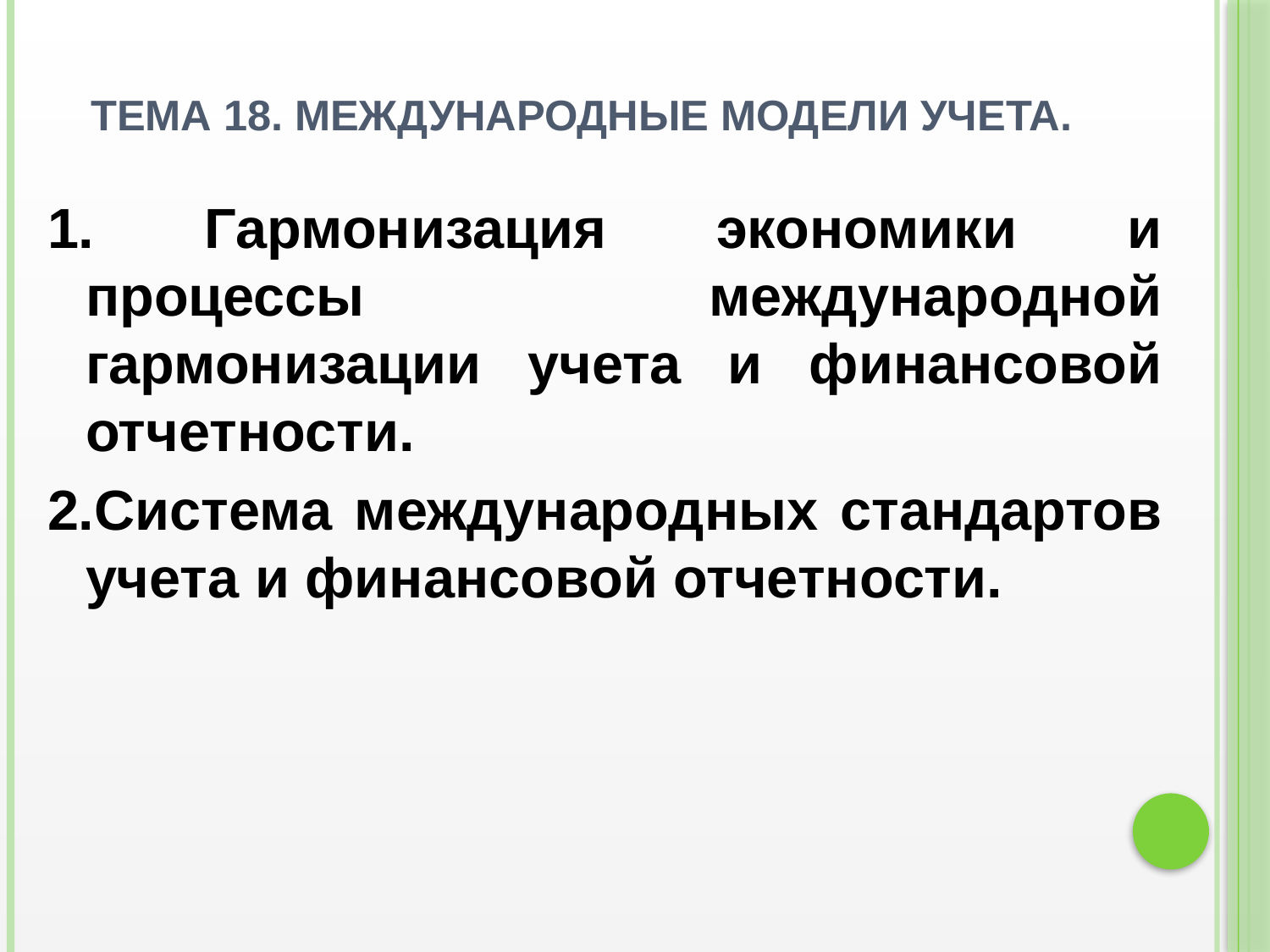

# Тема 18. МЕЖДУНАРОДНЫЕ МОДЕЛИ УЧЕТА.
1. Гармонизация экономики и процессы международной гармонизации учета и финансовой отчетности.
2.Система международных стандартов учета и финансовой отчетности.